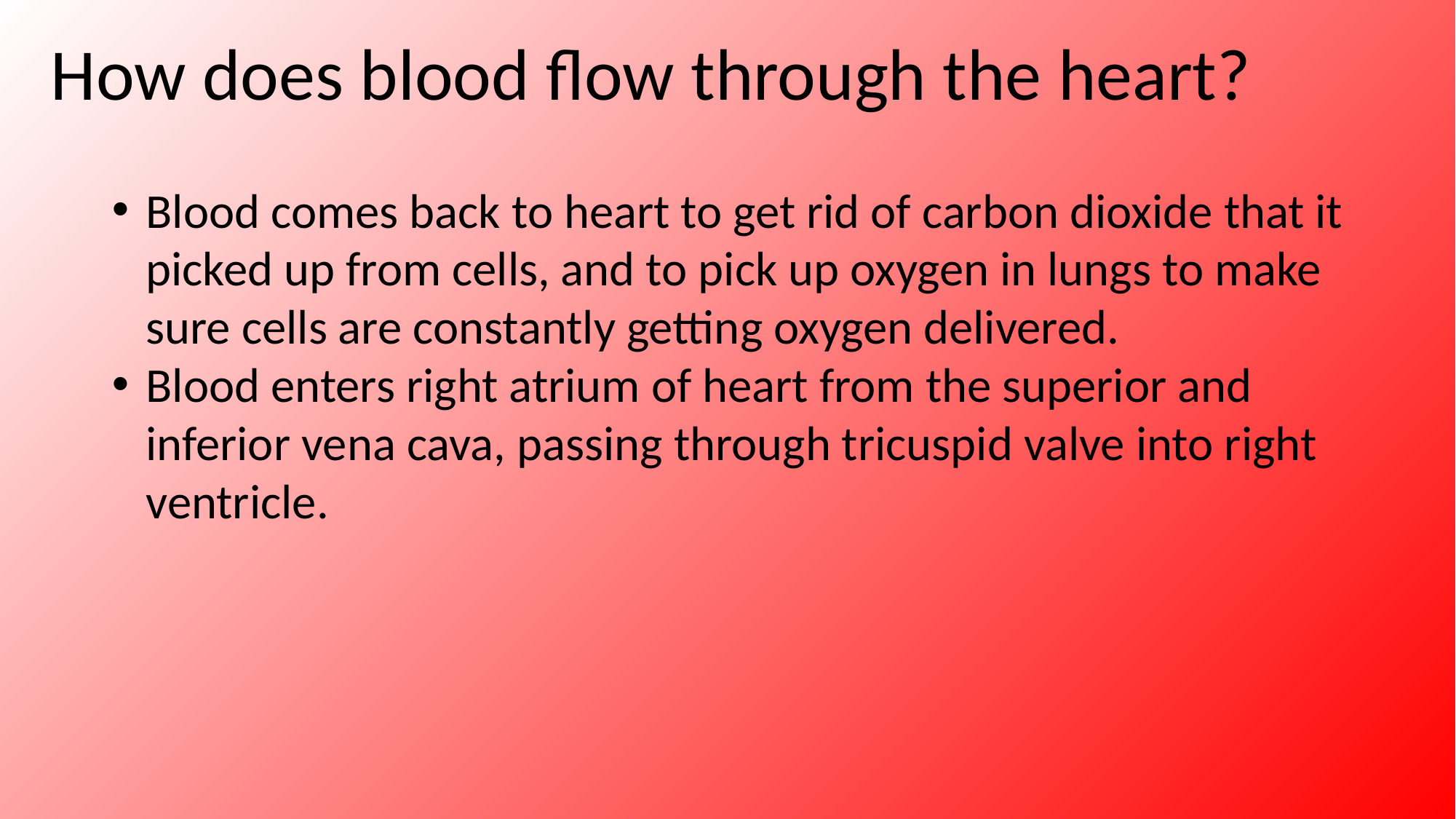

# How does blood flow through the heart?
Blood comes back to heart to get rid of carbon dioxide that it picked up from cells, and to pick up oxygen in lungs to make sure cells are constantly getting oxygen delivered.
Blood enters right atrium of heart from the superior and inferior vena cava, passing through tricuspid valve into right ventricle.